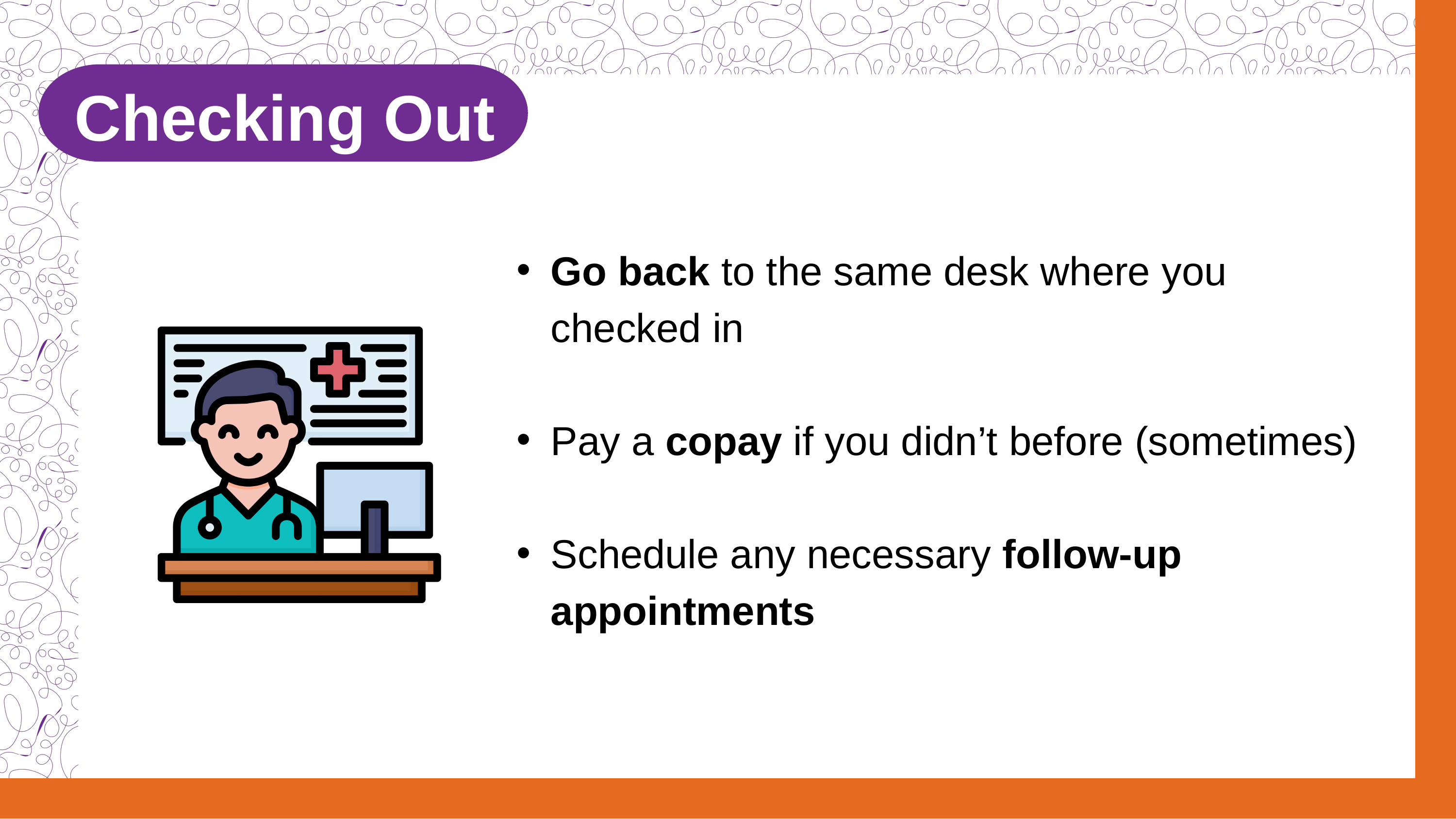

Checking Out

Go back to the same desk where you checked in

Pay a copay if you didn’t before (sometimes)

Schedule any necessary follow-up appointments